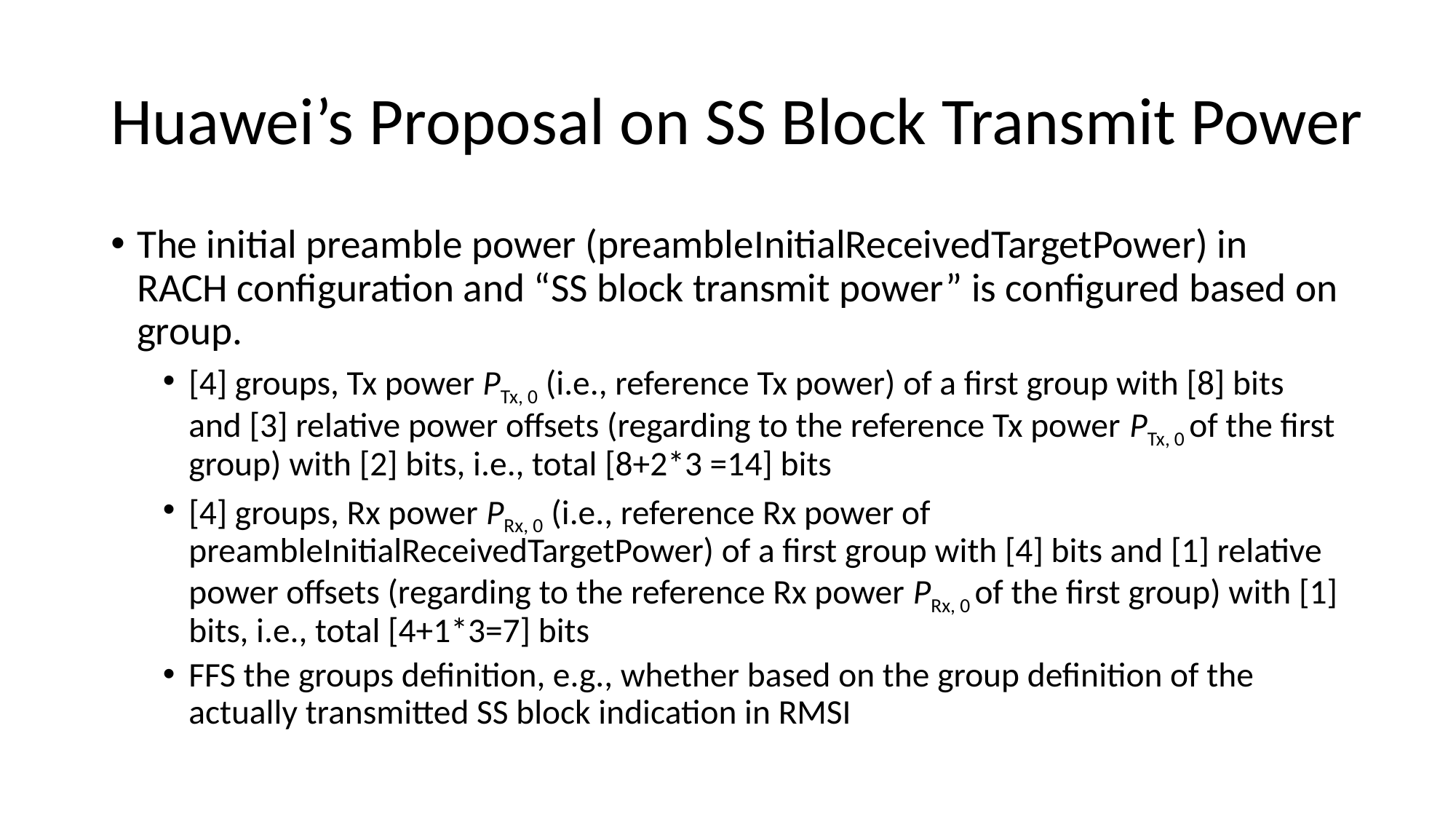

# Huawei’s Proposal on SS Block Transmit Power
The initial preamble power (preambleInitialReceivedTargetPower) in RACH configuration and “SS block transmit power” is configured based on group.
[4] groups, Tx power PTx, 0 (i.e., reference Tx power) of a first group with [8] bits and [3] relative power offsets (regarding to the reference Tx power PTx, 0 of the first group) with [2] bits, i.e., total [8+2*3 =14] bits
[4] groups, Rx power PRx, 0 (i.e., reference Rx power of preambleInitialReceivedTargetPower) of a first group with [4] bits and [1] relative power offsets (regarding to the reference Rx power PRx, 0 of the first group) with [1] bits, i.e., total [4+1*3=7] bits
FFS the groups definition, e.g., whether based on the group definition of the actually transmitted SS block indication in RMSI